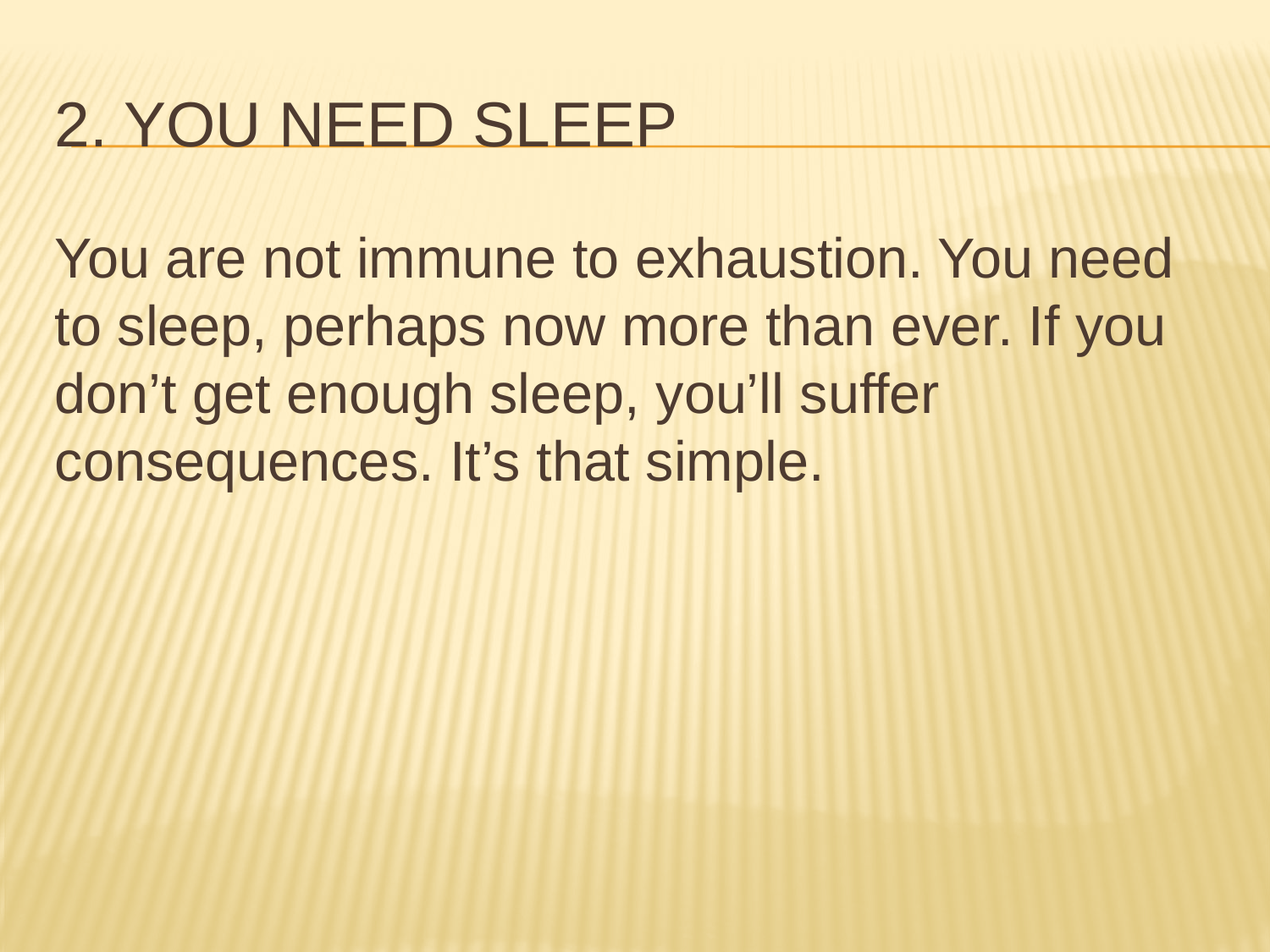

# 2. You need sleep
You are not immune to exhaustion. You need to sleep, perhaps now more than ever. If you don’t get enough sleep, you’ll suffer consequences. It’s that simple.